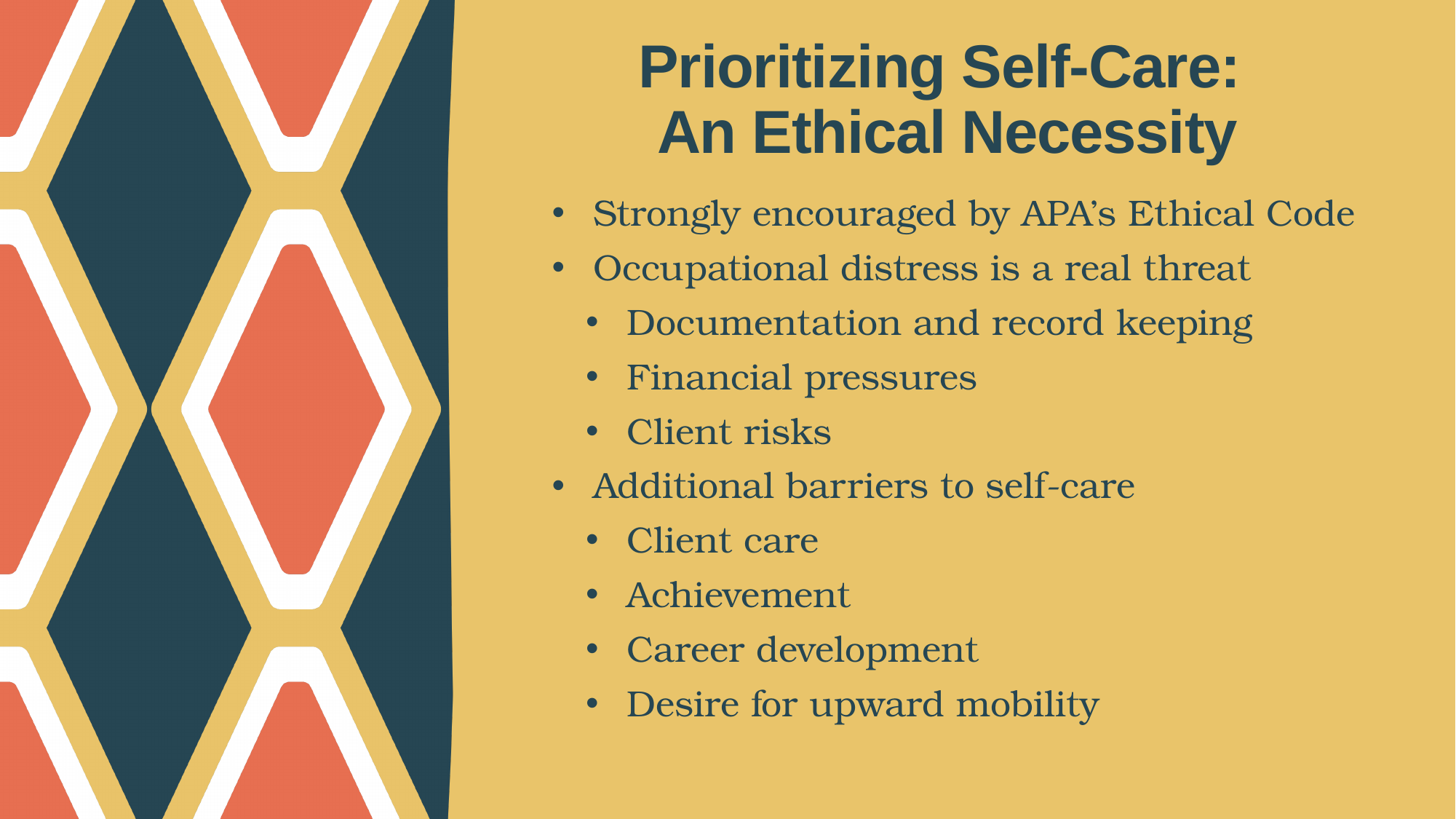

# Prioritizing Self-Care: An Ethical Necessity
Strongly encouraged by APA’s Ethical Code
Occupational distress is a real threat
Documentation and record keeping
Financial pressures
Client risks
Additional barriers to self-care
Client care
Achievement
Career development
Desire for upward mobility